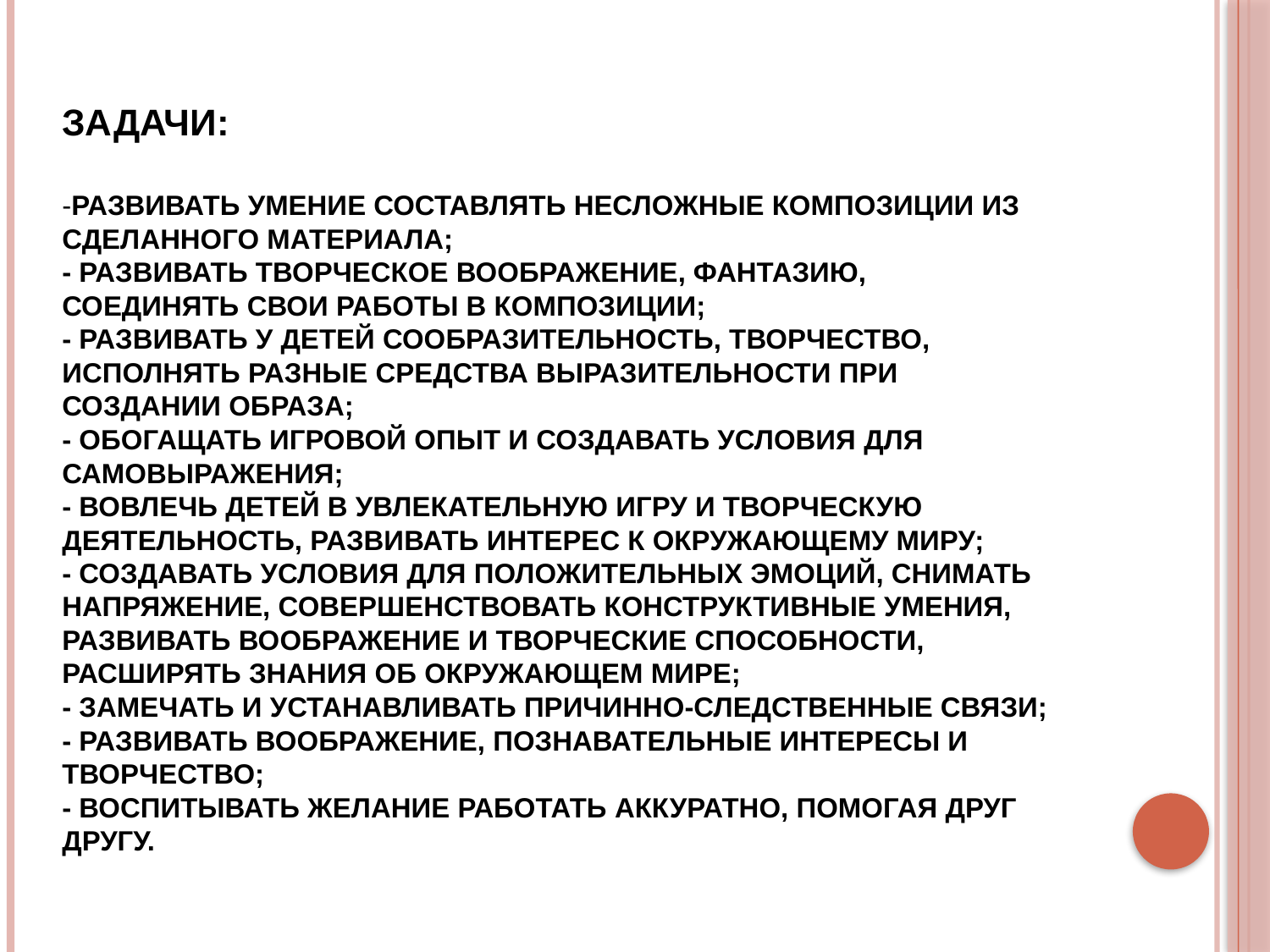

Задачи:
-Развивать умение составлять несложные композиции из сделанного материала;
- развивать творческое воображение, фантазию, соединять свои работы в композиции;
- Развивать у детей сообразительность, творчество, исполнять разные средства выразительности при создании образа;
- обогащать игровой опыт и создавать условия для самовыражения;
- Вовлечь детей в увлекательную игру и творческую деятельность, развивать интерес к окружающему миру;
- создавать условия для положительных эмоций, снимать напряжение, совершенствовать конструктивные умения, развивать воображение и творческие способности, расширять знания об окружающем мире;
- замечать и устанавливать причинно-следственные связи;
- развивать воображение, познавательные интересы и творчество;
- воспитывать желание работать аккуратно, помогая друг другу.